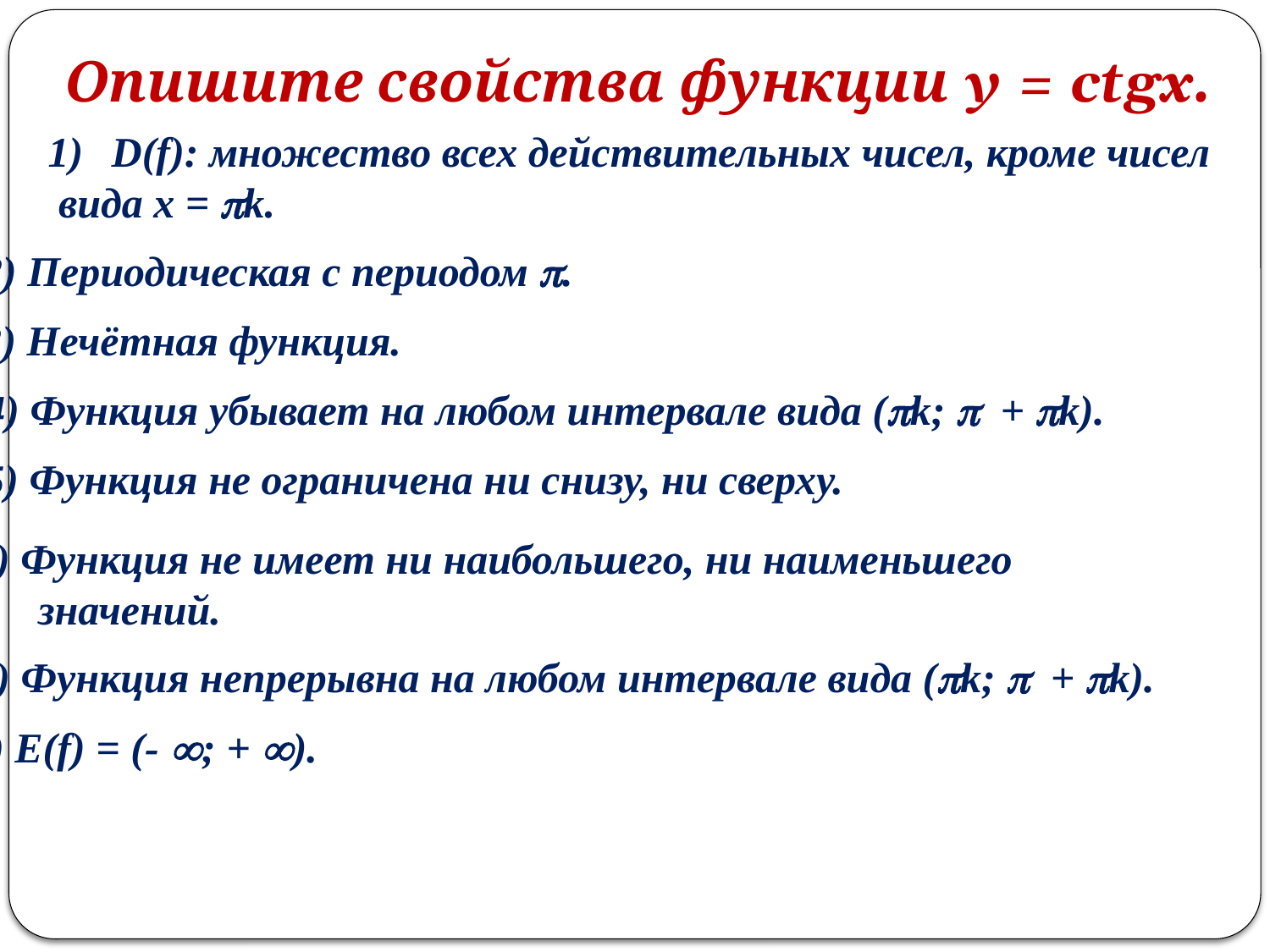

Опишите свойства функции y = ctgx.
D(f): множество всех действительных чисел, кроме чисел
 вида x = πk.
2) Периодическая с периодом π.
3) Нечётная функция.
4) Функция убывает на любом интервале вида (πk; π  + πk).
5) Функция не ограничена ни снизу, ни сверху.
6) Функция не имеет ни наибольшего, ни наименьшего
      значений.
7) Функция непрерывна на любом интервале вида (πk; π  + πk).
8) E(f) = (- ∞; + ∞).